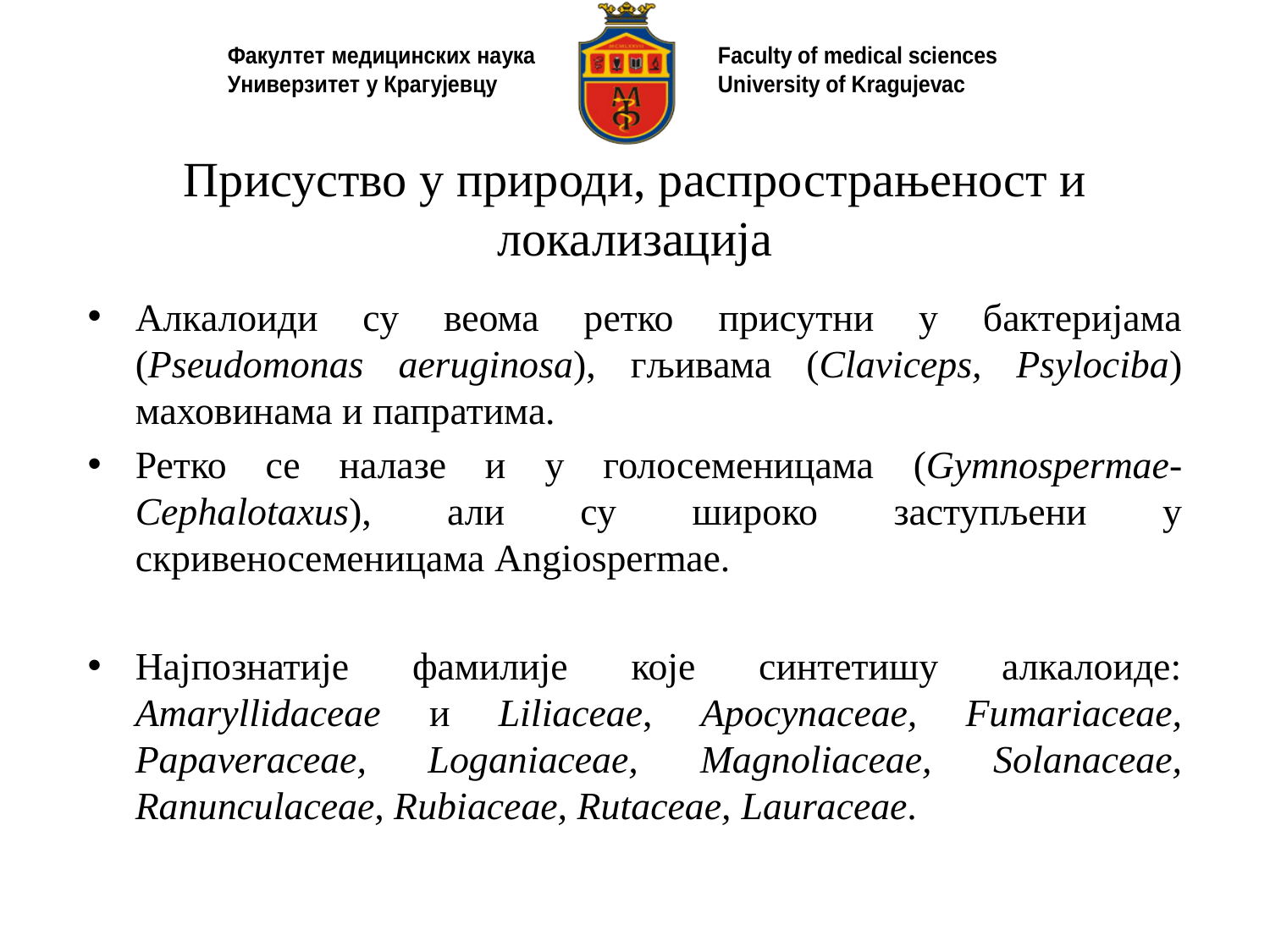

# Присуство у природи, распрострањеност и локализација
Алкалоиди су веома ретко присутни у бактеријама (Pseudomonas aeruginosa), гљивама (Claviceps, Psylociba) маховинама и папратима.
Ретко се налазе и у голосеменицама (Gymnospermae-Cephalotaxus), али су широко заступљени у скривеносеменицама Angiospermae.

Најпознатије фамилије које синтетишу алкалоиде: Amaryllidaceae и Liliaceae, Apocynaceae, Fumariaceae, Papaveraceae, Loganiaceae, Magnoliaceae, Solanaceae, Ranunculaceae, Rubiaceae, Rutaceae, Lauraceae.